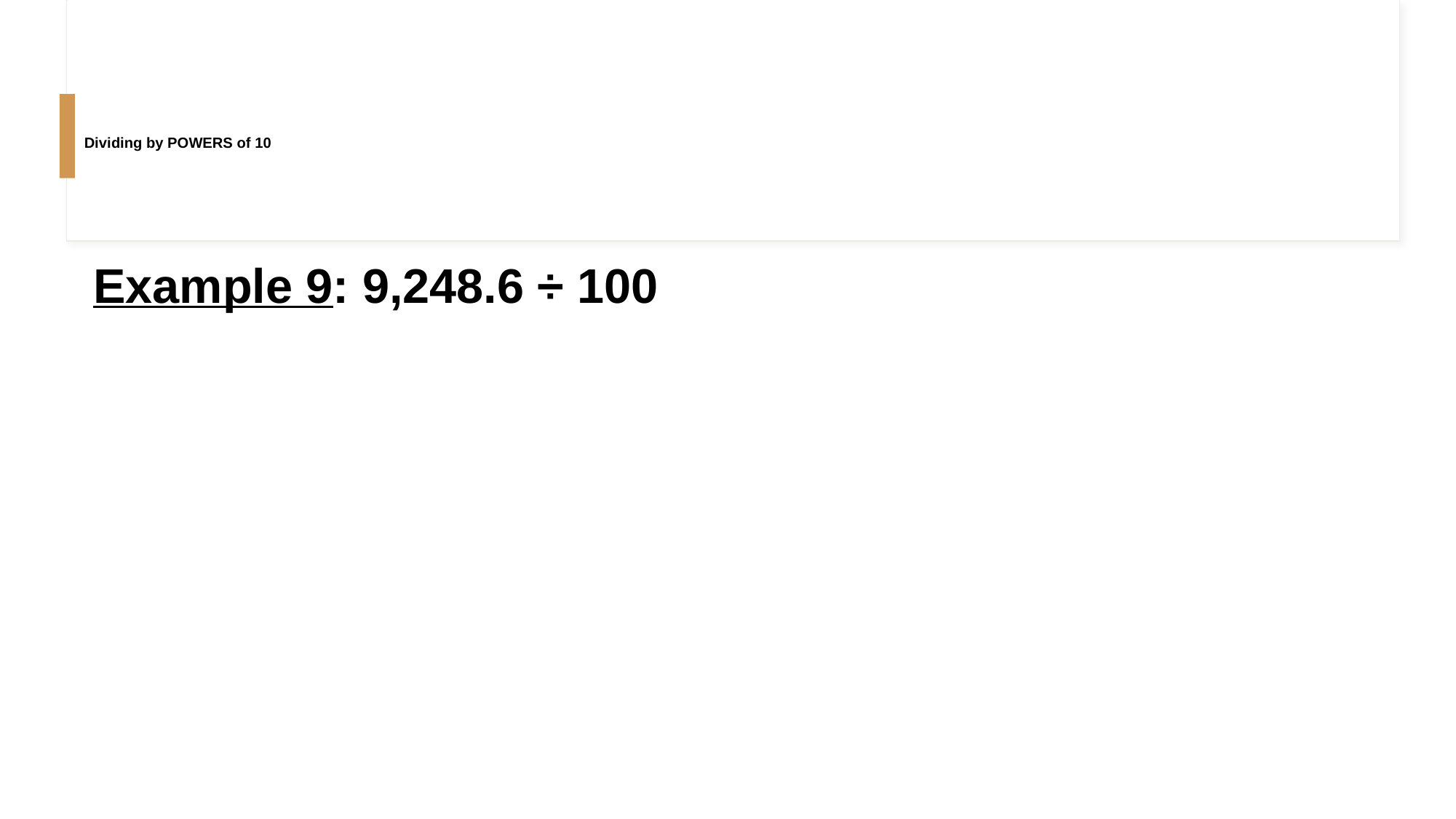

# Dividing by POWERS of 10
Example 9: 9,248.6 ÷ 100